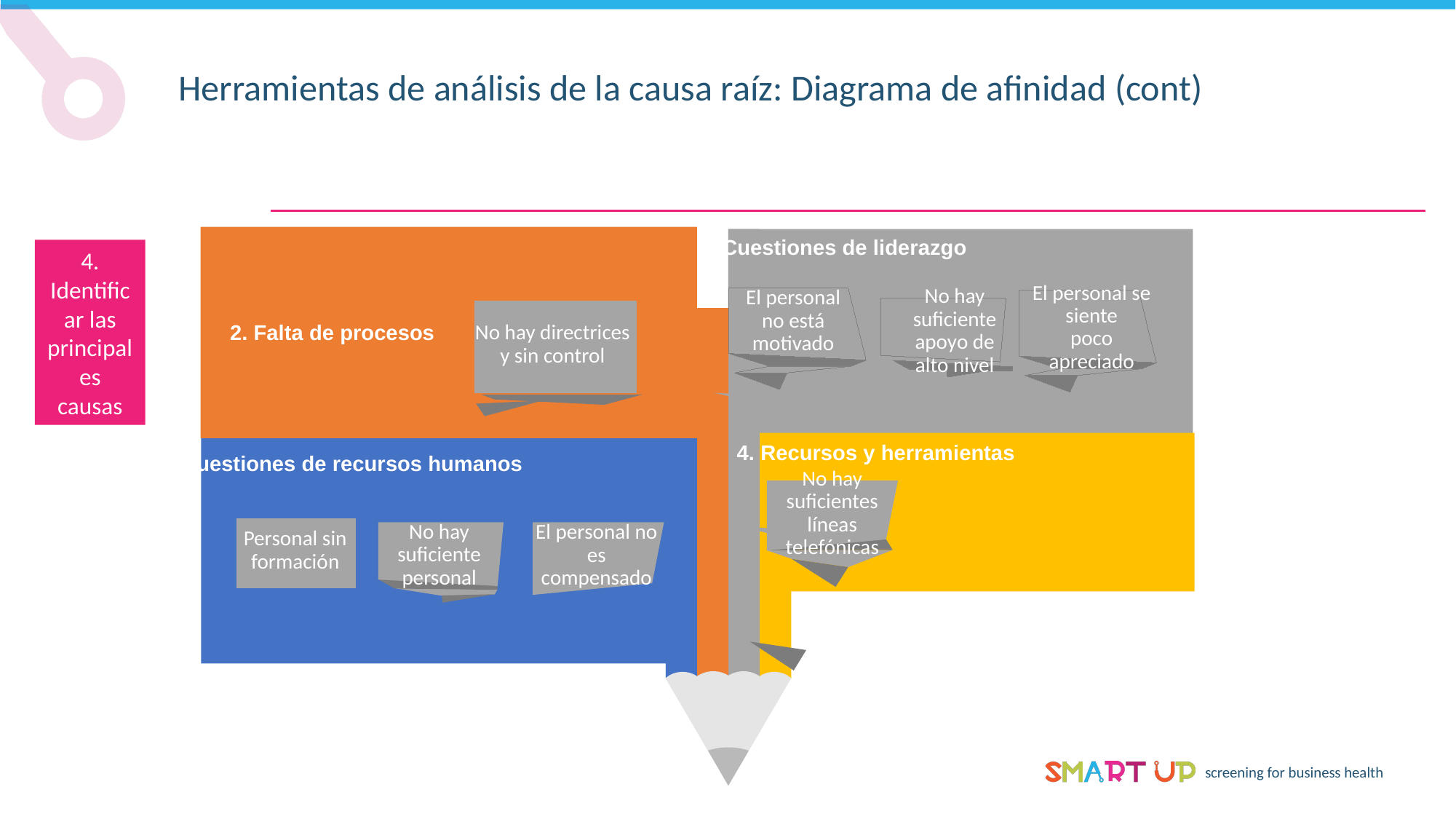

Herramientas de análisis de la causa raíz: Diagrama de afinidad (cont)

3. Cuestiones de liderazgo

2. Falta de procesos

4. Recursos y herramientas

1. Cuestiones de recursos humanos

4. Identificar las principales causas
No hay directrices
y sin control

El personal no está motivado

El personal se siente
poco apreciado

No hay suficiente apoyo de alto nivel

No hay suficientes
líneas telefónicas

Personal sin formación

El personal no es
compensado

No hay suficiente personal